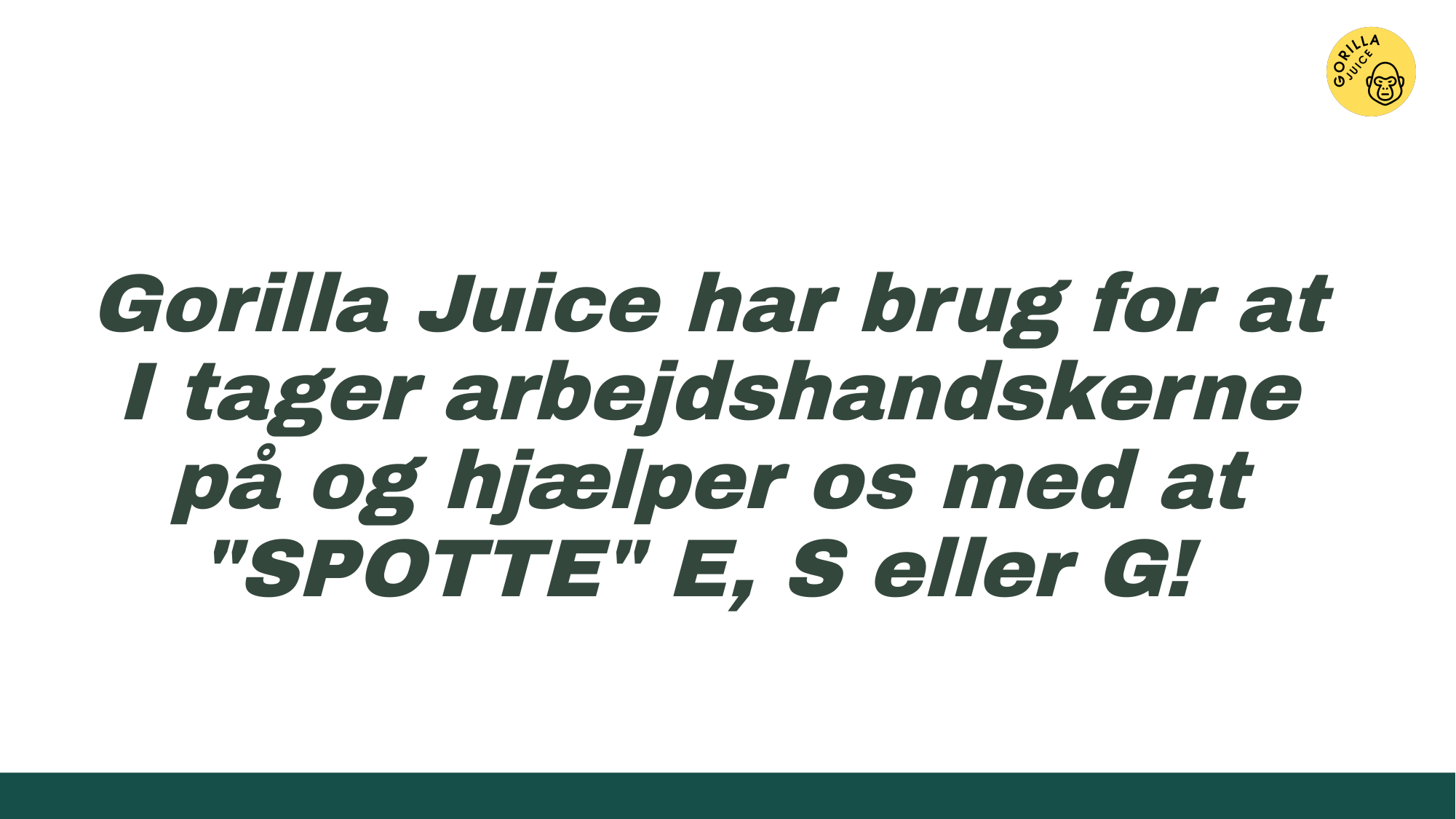

# Gorilla Juice har brug for at I tager arbejdshandskerne på og hjælper os med at "SPOTTE" E, S eller G!